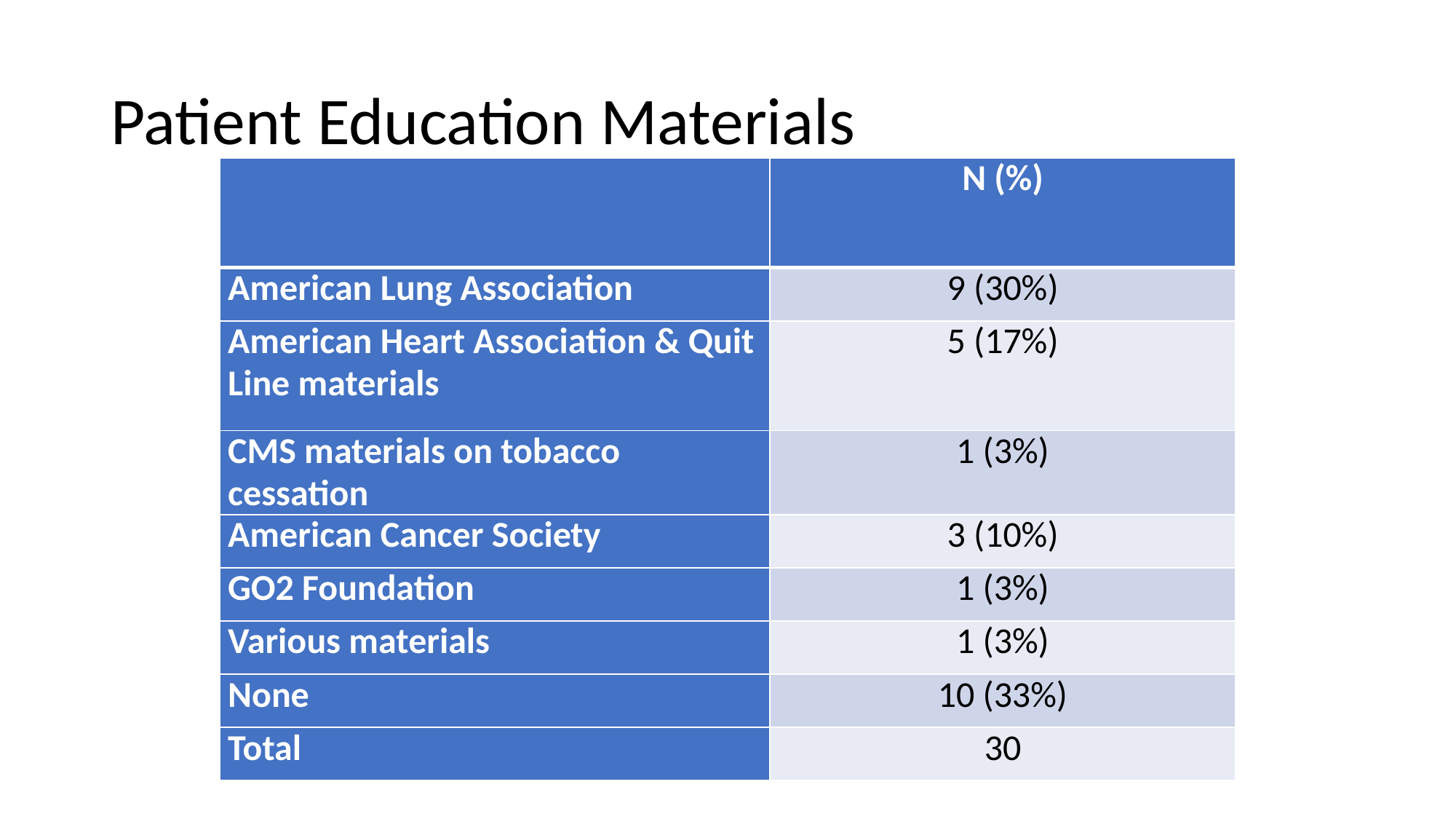

# Patient Education Materials
|  | N (%) |
| --- | --- |
| American Lung Association | 9 (30%) |
| American Heart Association & Quit Line materials | 5 (17%) |
| CMS materials on tobacco cessation | 1 (3%) |
| American Cancer Society | 3 (10%) |
| GO2 Foundation | 1 (3%) |
| Various materials | 1 (3%) |
| None | 10 (33%) |
| Total | 30 |